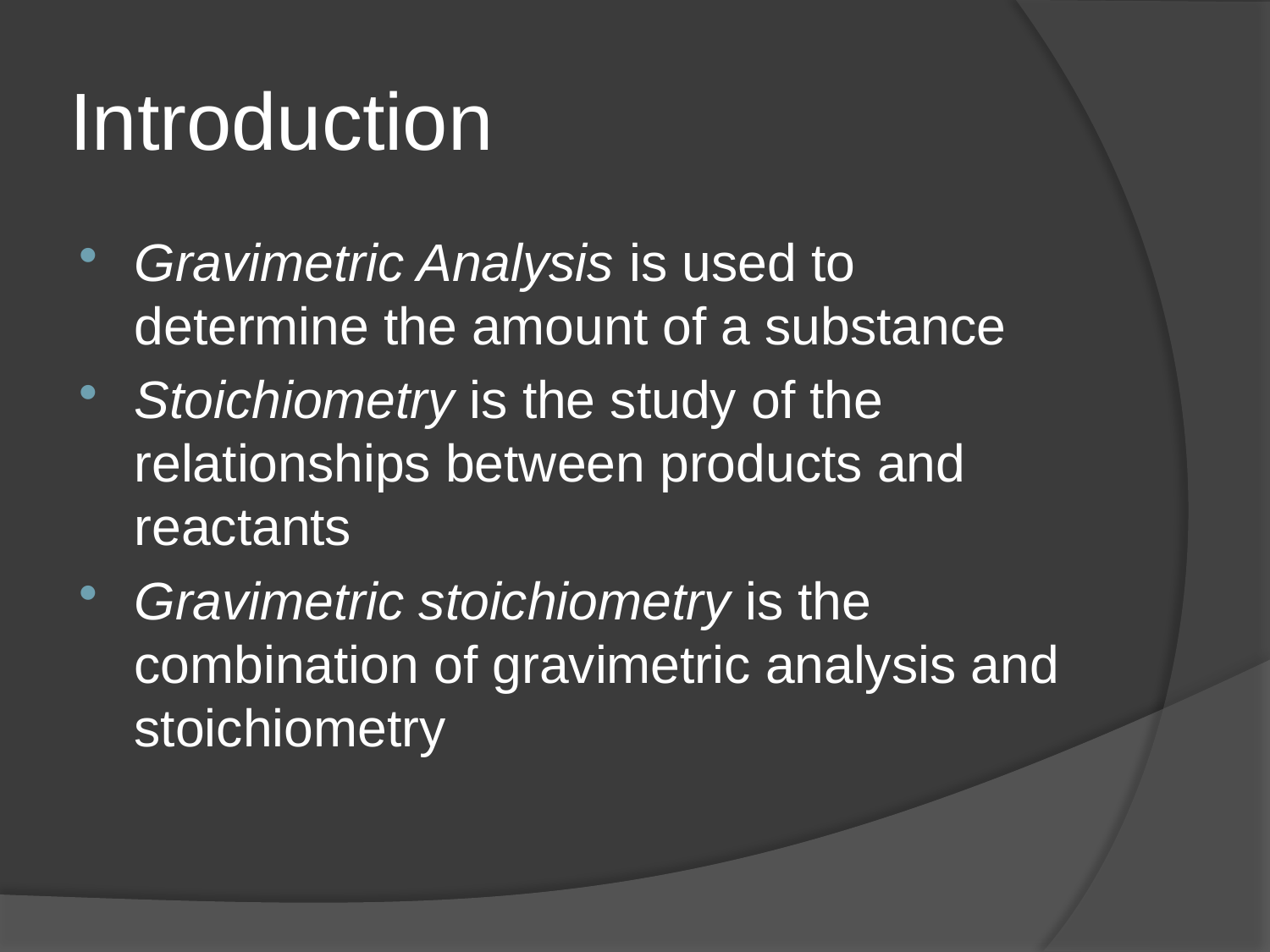

# Introduction
Gravimetric Analysis is used to determine the amount of a substance
Stoichiometry is the study of the relationships between products and reactants
Gravimetric stoichiometry is the combination of gravimetric analysis and stoichiometry